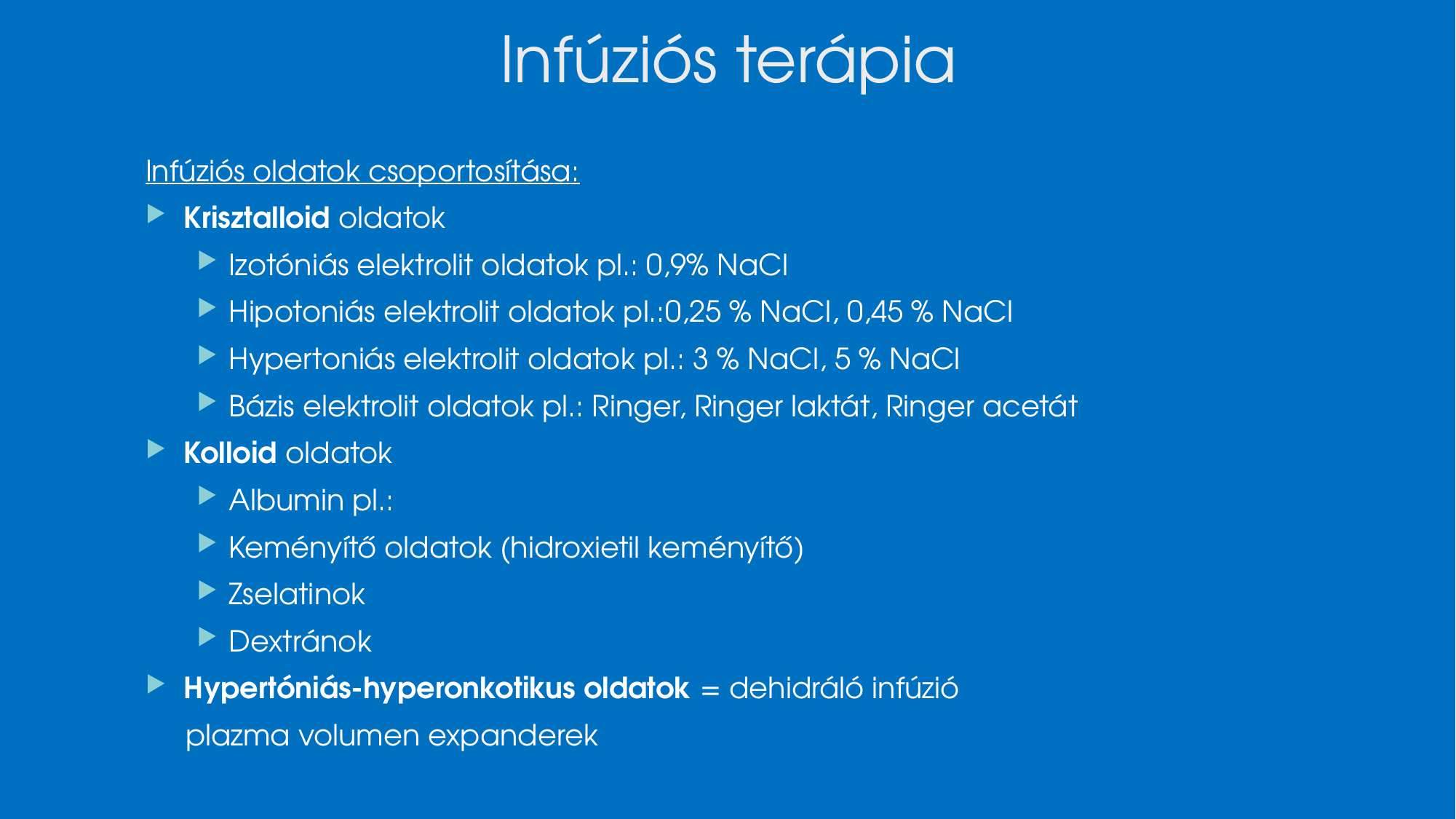

# Infúziós terápia
Infúziós oldatok csoportosítása:
Krisztalloid oldatok
Izotóniás elektrolit oldatok pl.: 0,9% NaCl
Hipotoniás elektrolit oldatok pl.:0,25 % NaCl, 0,45 % NaCl
Hypertoniás elektrolit oldatok pl.: 3 % NaCl, 5 % NaCl
Bázis elektrolit oldatok pl.: Ringer, Ringer laktát, Ringer acetát
Kolloid oldatok
Albumin pl.:
Keményítő oldatok (hidroxietil keményítő)
Zselatinok
Dextránok
Hypertóniás-hyperonkotikus oldatok = dehidráló infúzió
     plazma volumen expanderek